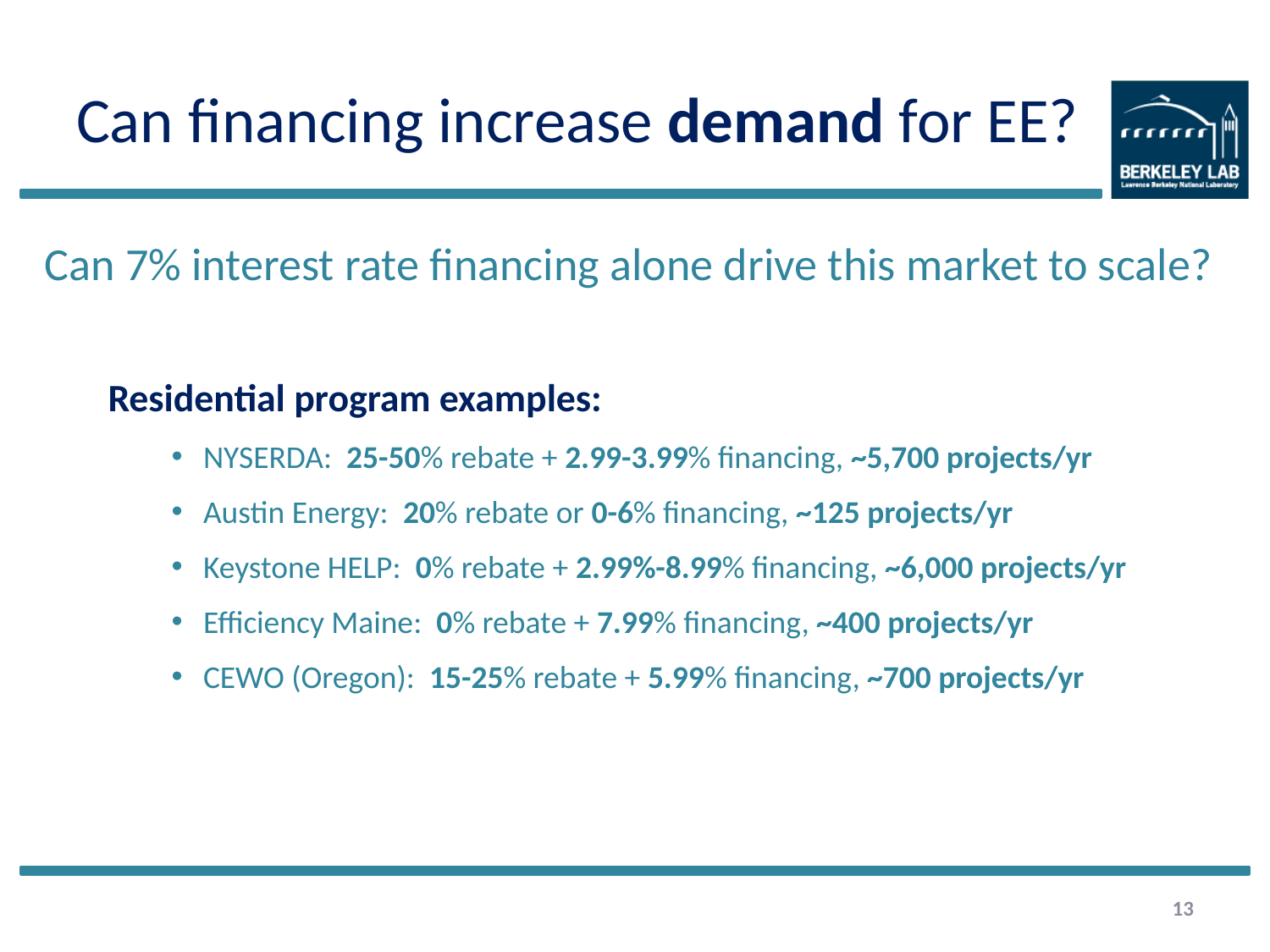

# Can financing increase demand for EE?
Can 7% interest rate financing alone drive this market to scale?

Residential program examples:
NYSERDA:  25-50% rebate + 2.99-3.99% financing, ~5,700 projects/yr
Austin Energy:  20% rebate or 0-6% financing, ~125 projects/yr
Keystone HELP:  0% rebate + 2.99%-8.99% financing, ~6,000 projects/yr
Efficiency Maine:  0% rebate + 7.99% financing, ~400 projects/yr
CEWO (Oregon):  15-25% rebate + 5.99% financing, ~700 projects/yr

13